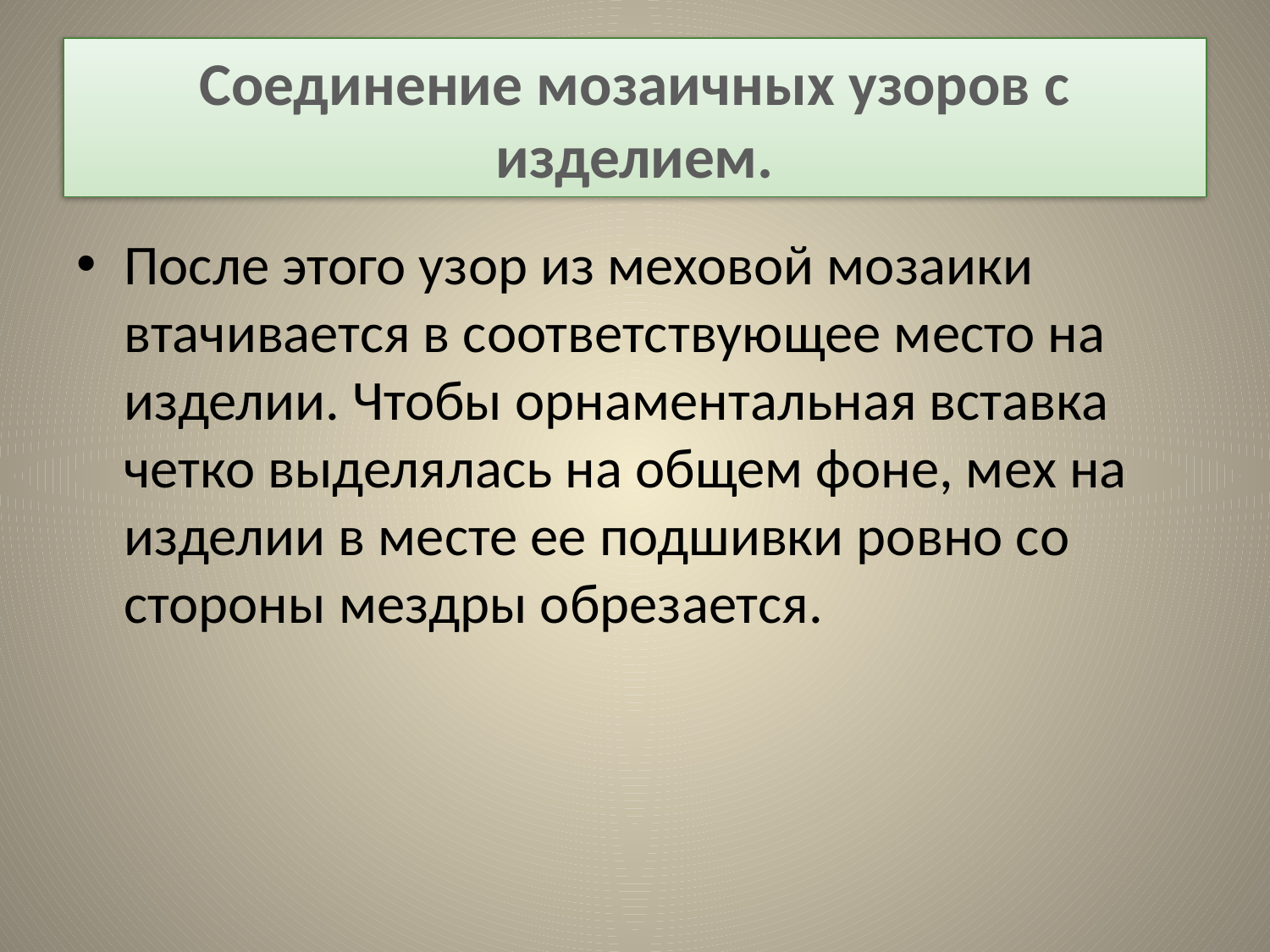

# Соединение мозаичных узоров с изделием.
После этого узор из меховой мозаики втачивается в соответствующее место на изделии. Чтобы орнаментальная вставка четко выделялась на общем фоне, мех на изделии в месте ее подшивки ровно со стороны мездры обрезается.